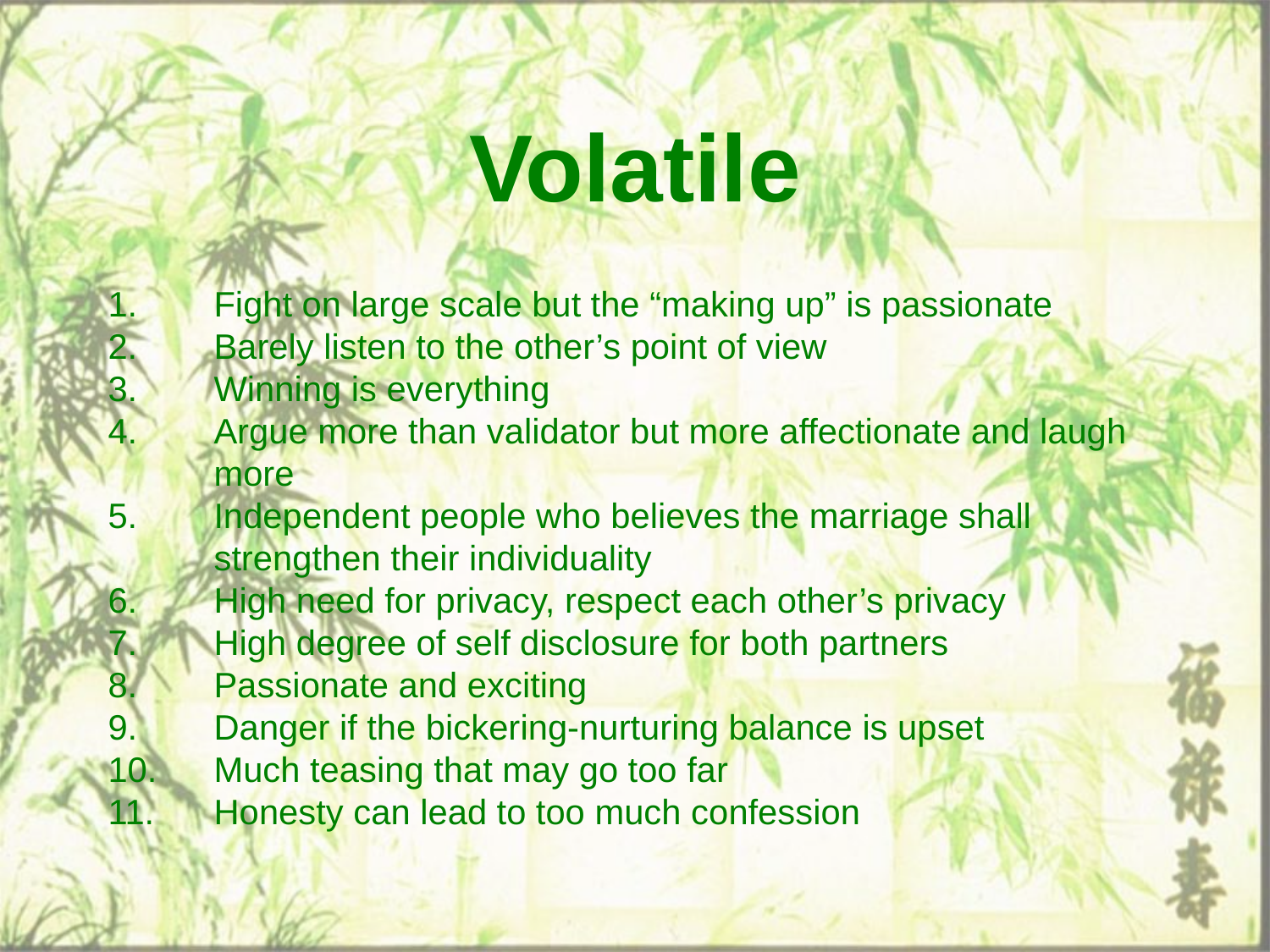

# Volatile
Fight on large scale but the “making up” is passionate
Barely listen to the other’s point of view
Winning is everything
Argue more than validator but more affectionate and laugh more
Independent people who believes the marriage shall strengthen their individuality
High need for privacy, respect each other’s privacy
High degree of self disclosure for both partners
Passionate and exciting
Danger if the bickering-nurturing balance is upset
Much teasing that may go too far
Honesty can lead to too much confession